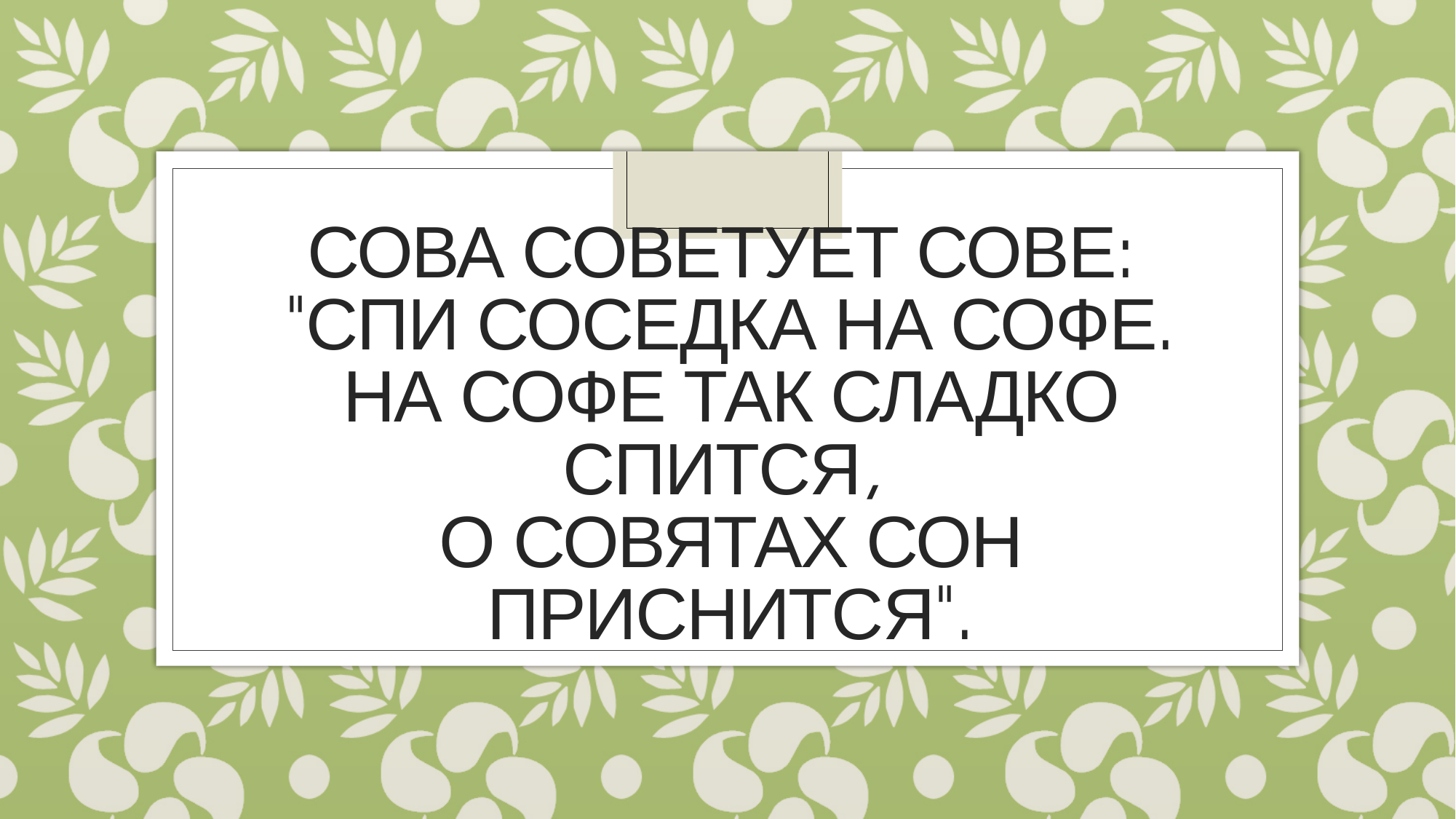

# Сова советует сове:  "Спи соседка на софе. На софе так сладко спится,  О совятах сон приснится".